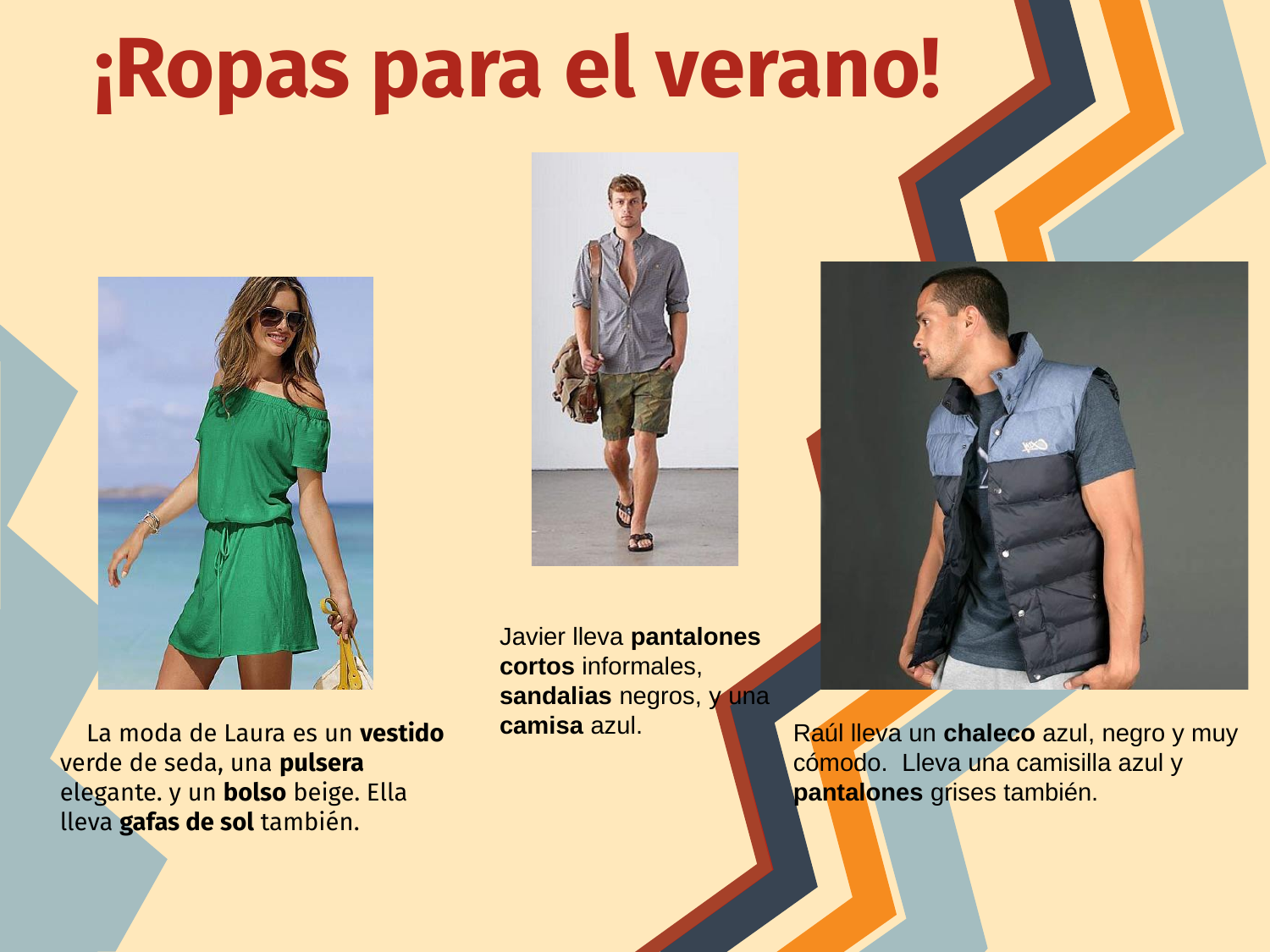

# ¡Ropas para el verano!

Javier lleva pantalones cortos informales, sandalias negros, y una camisa azul.
La moda de Laura es un vestido verde de seda, una pulsera elegante. y un bolso beige. Ella lleva gafas de sol también.
Raúl lleva un chaleco azul, negro y muy cómodo.  Lleva una camisilla azul y pantalones grises también.